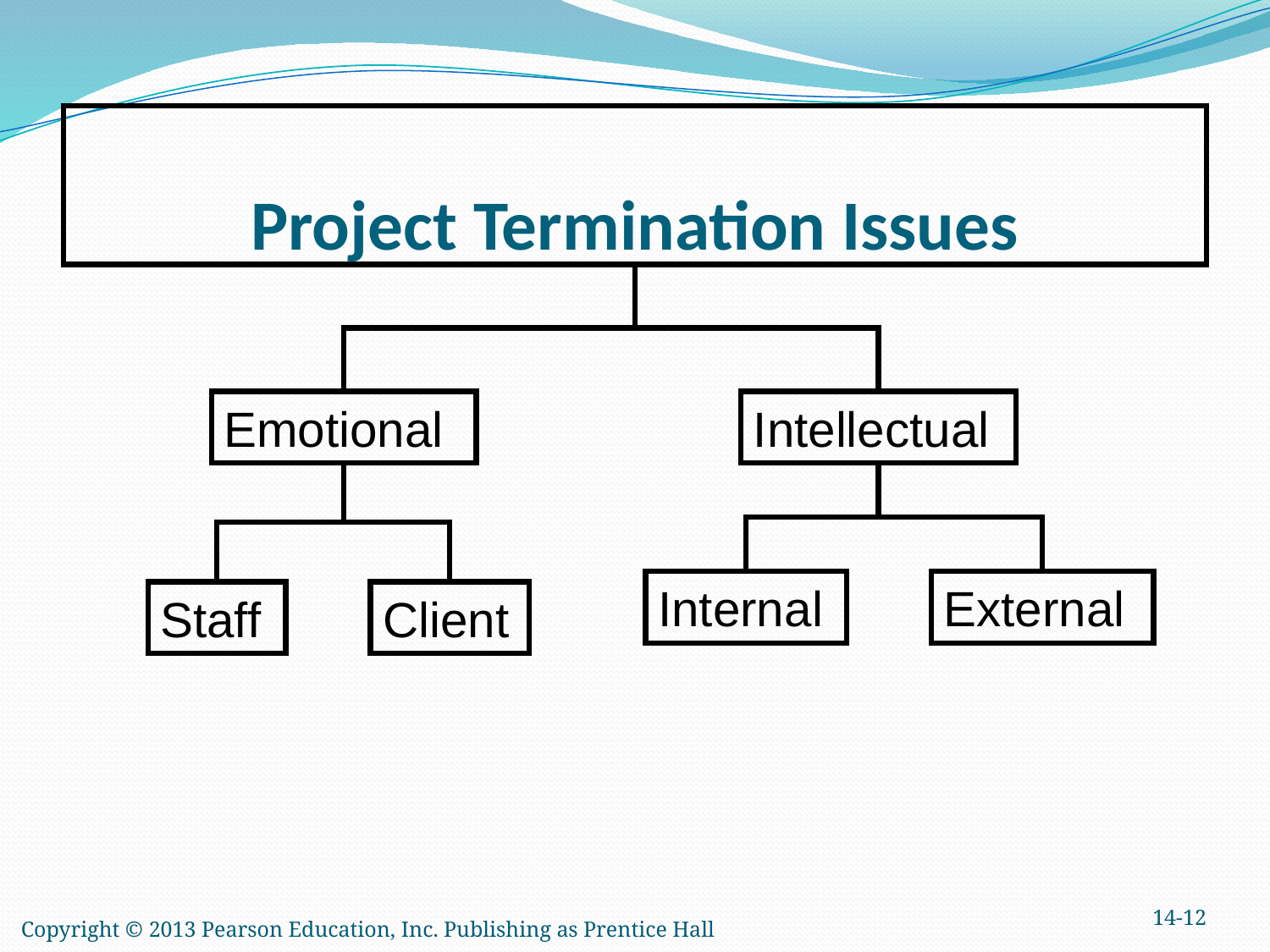

# Project Termination Issues
Emotional
Intellectual
Internal
External
Staff
Client
14-12